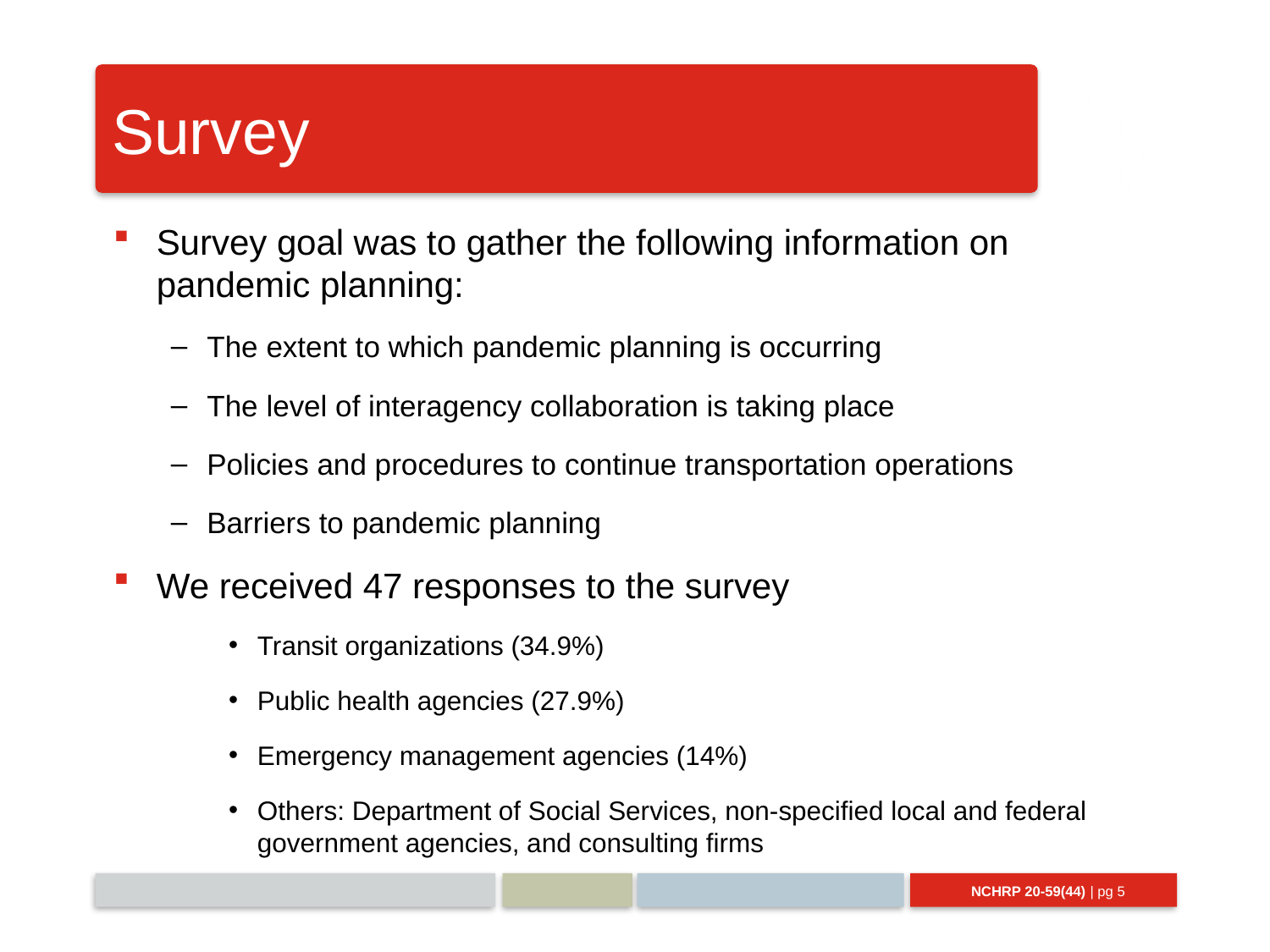

# Survey
Survey goal was to gather the following information on pandemic planning:
The extent to which pandemic planning is occurring
The level of interagency collaboration is taking place
Policies and procedures to continue transportation operations
Barriers to pandemic planning
We received 47 responses to the survey
Transit organizations (34.9%)
Public health agencies (27.9%)
Emergency management agencies (14%)
Others: Department of Social Services, non-specified local and federal government agencies, and consulting firms